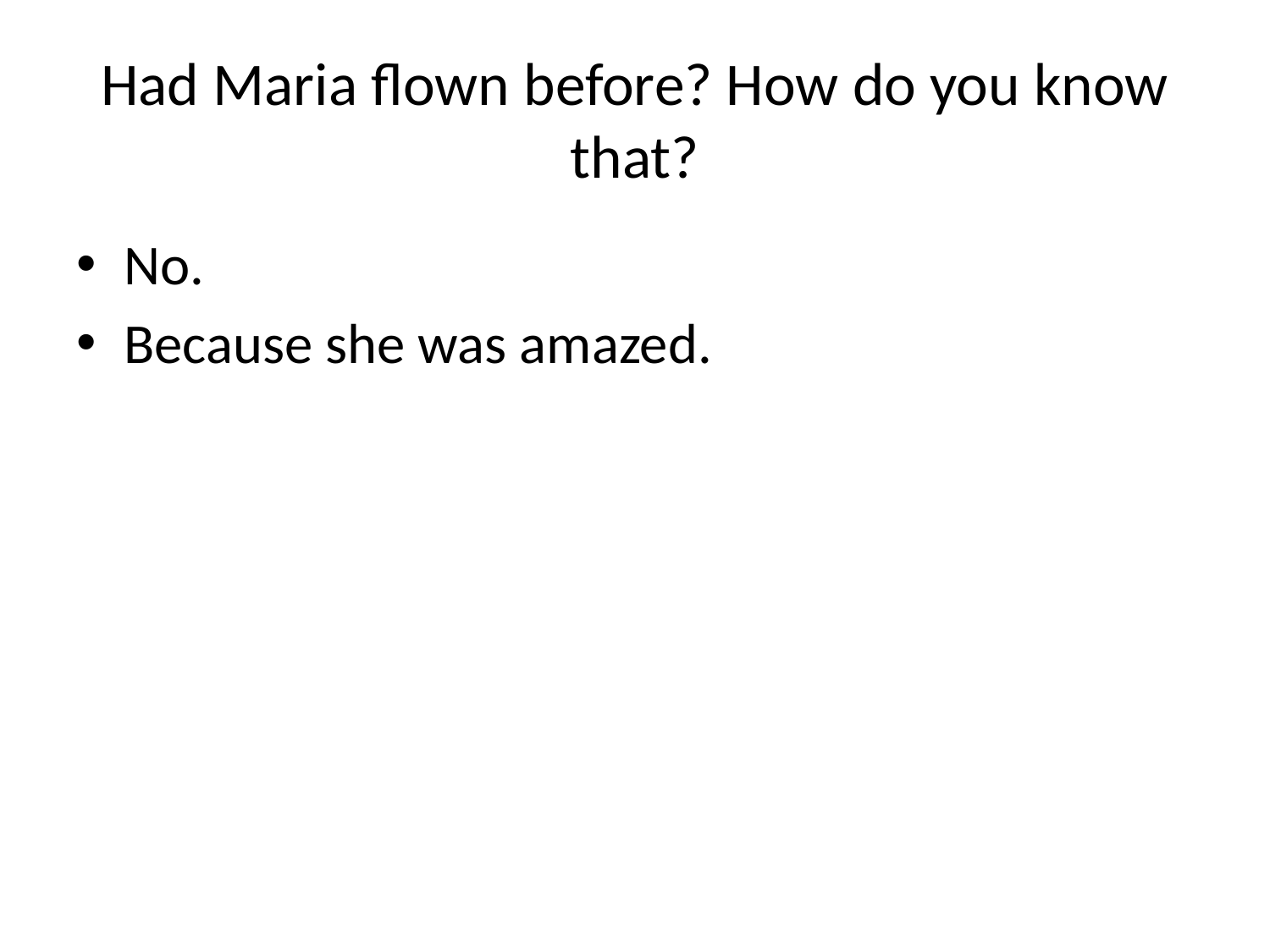

# Had Maria flown before? How do you know that?
No.
Because she was amazed.